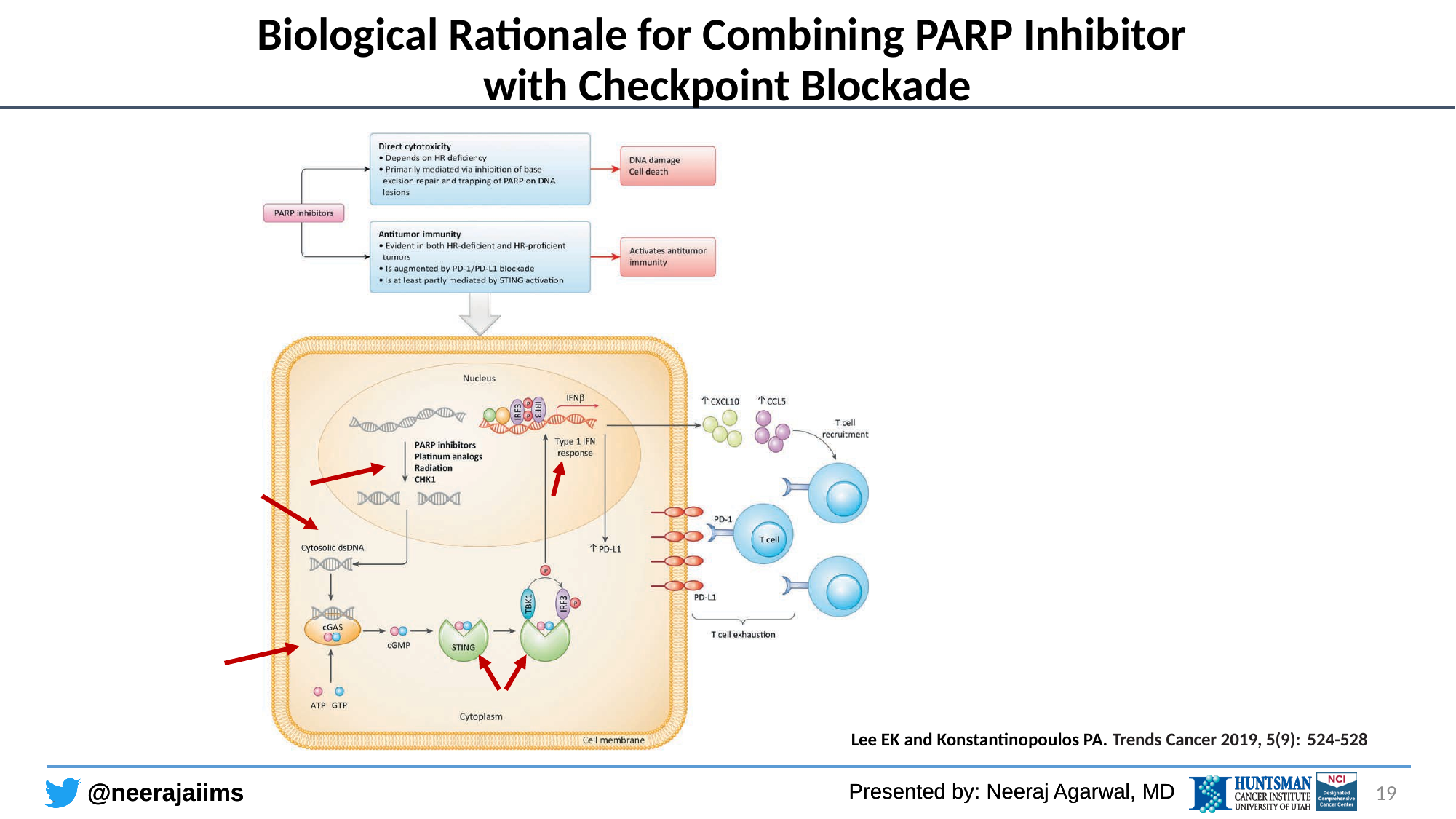

# Biological Rationale for Combining PARP Inhibitor with Checkpoint Blockade

Lee EK and Konstantinopoulos PA. Trends Cancer 2019, 5(9): 524-528
19